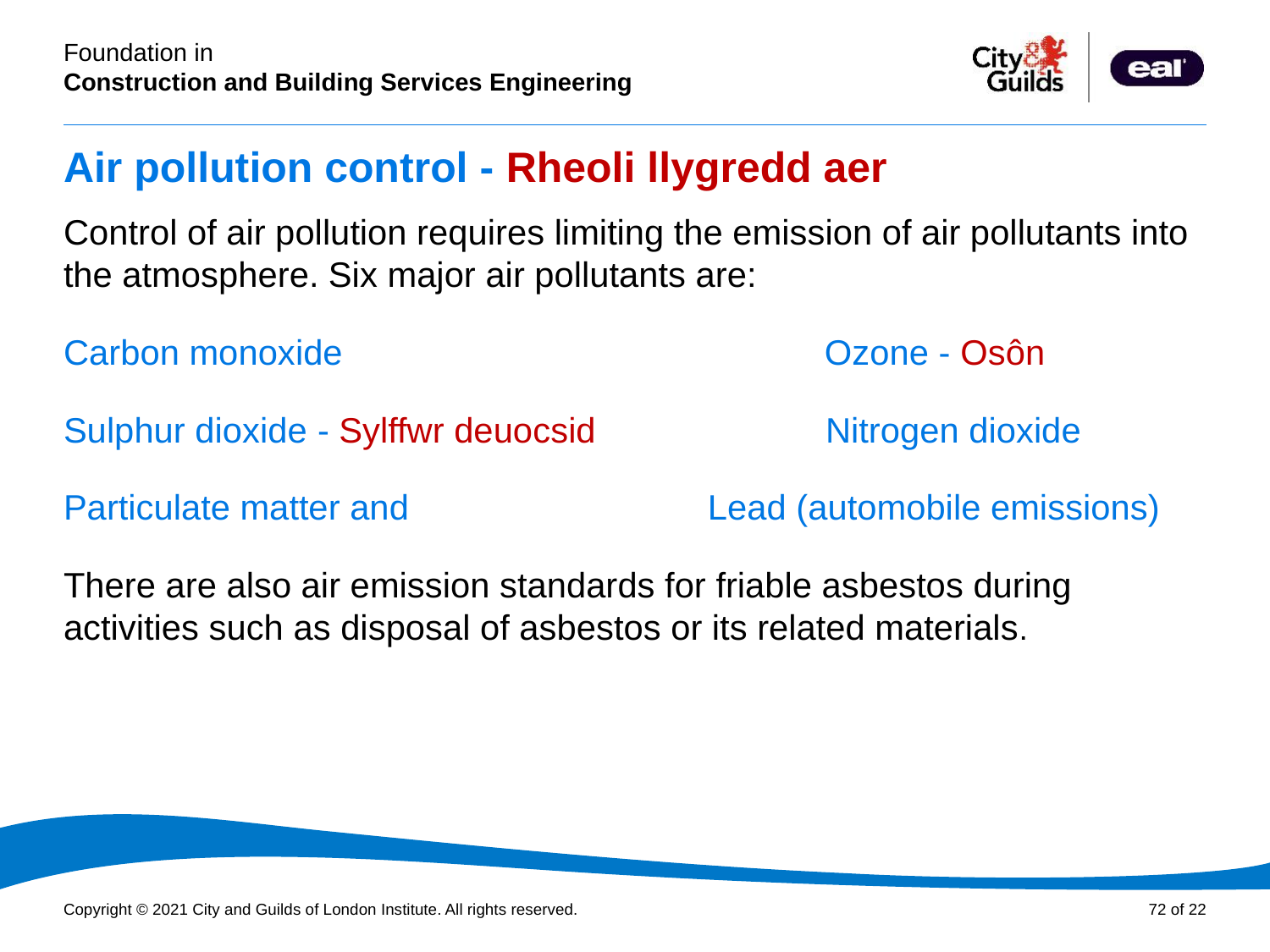

# Air pollution control - Rheoli llygredd aer
Control of air pollution requires limiting the emission of air pollutants into the atmosphere. Six major air pollutants are:
Carbon monoxide		                          Ozone - Osôn
Sulphur dioxide	- Sylffwr deuocsid 		Nitrogen dioxide
Particulate matter and 		              Lead (automobile emissions)
There are also air emission standards for friable asbestos during activities such as disposal of asbestos or its related materials.